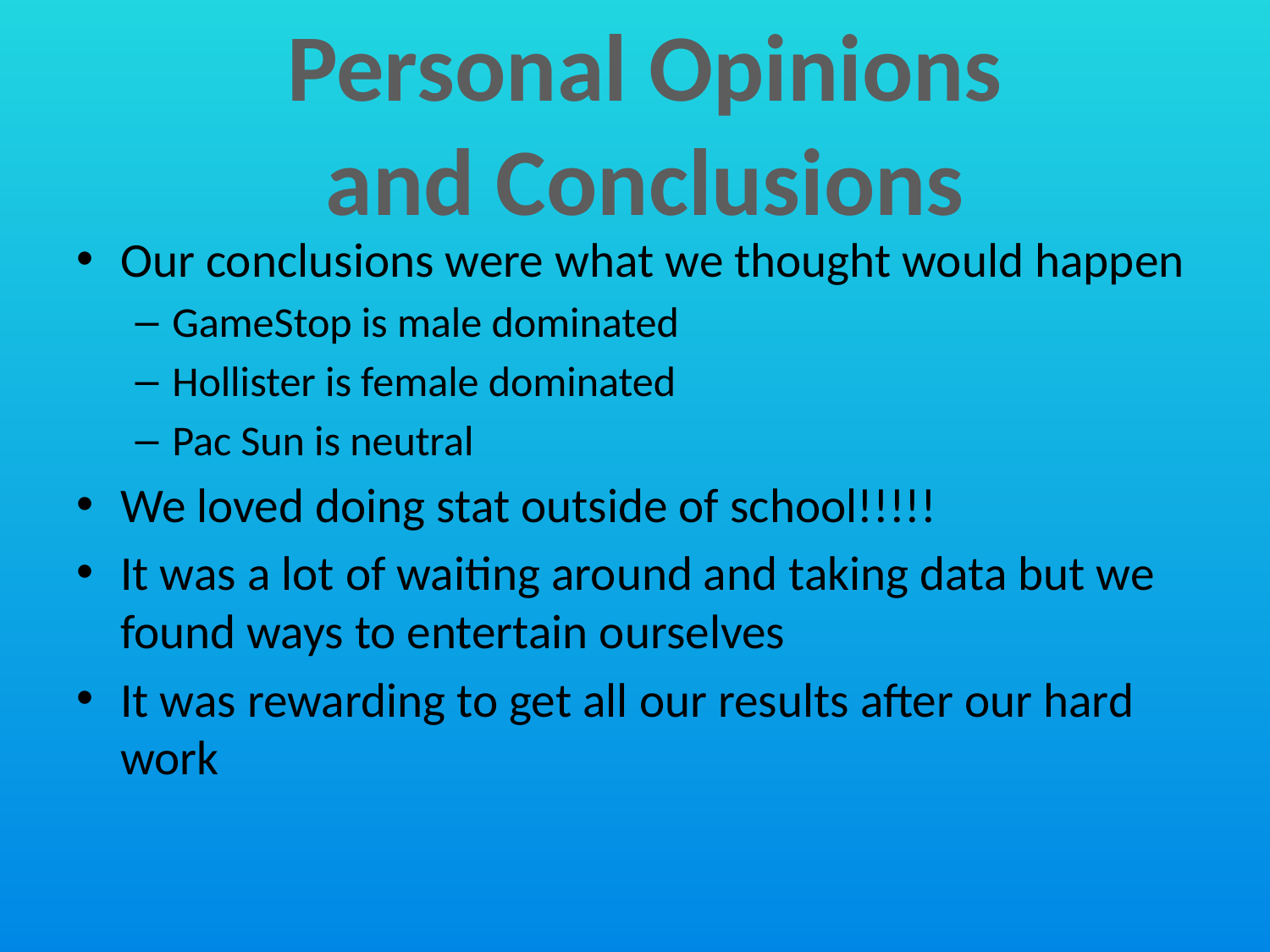

Personal Opinions
and Conclusions

Our conclusions were what we thought would happen
GameStop is male dominated
Hollister is female dominated
Pac Sun is neutral
We loved doing stat outside of school!!!!!
It was a lot of waiting around and taking data but we found ways to entertain ourselves
It was rewarding to get all our results after our hard work